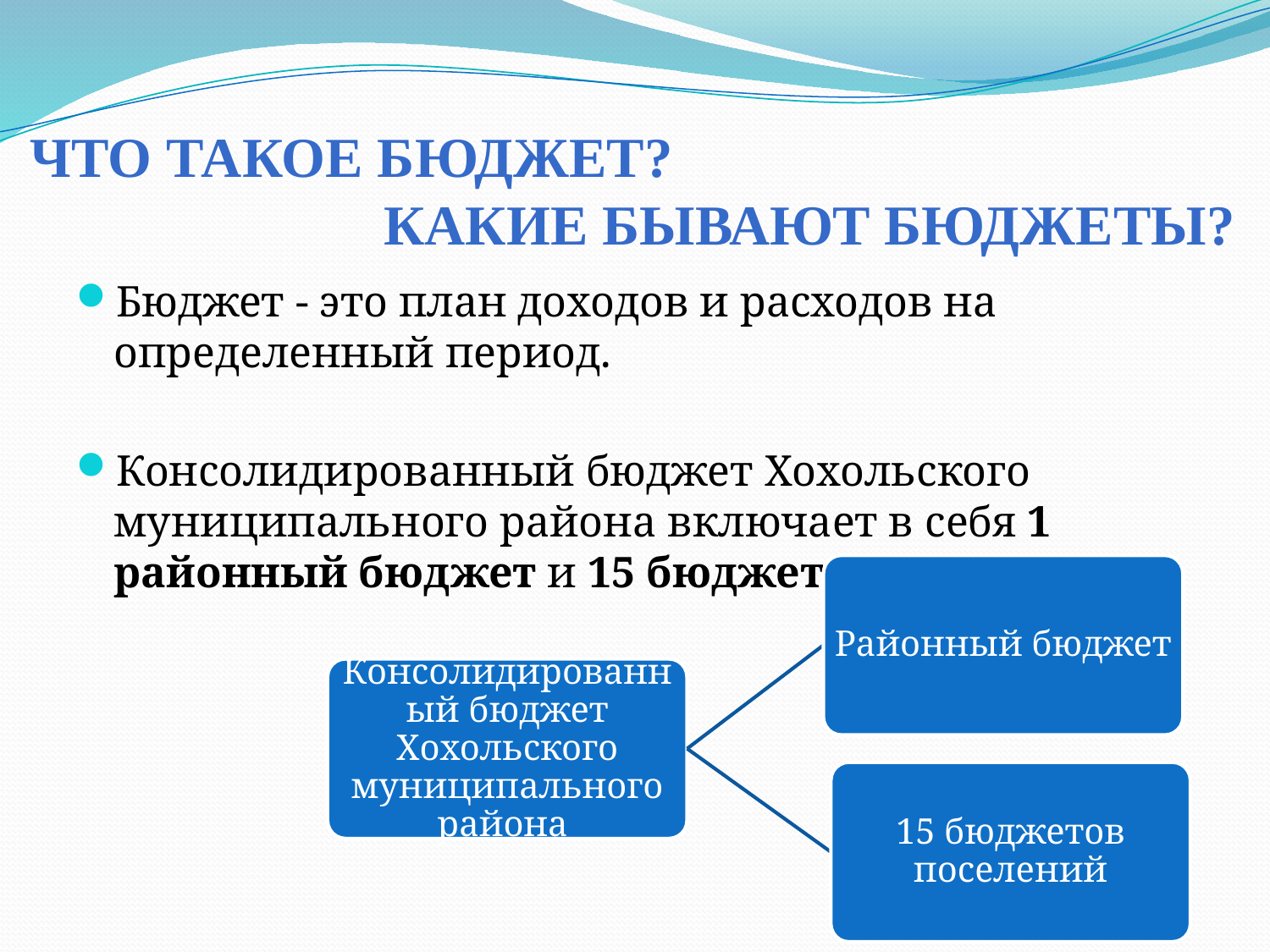

# ЧТО ТАКОЕ БЮДЖЕТ? КАКИЕ БЫВАЮТ БЮДЖЕТЫ?
Бюджет - это план доходов и расходов на определенный период.

Консолидированный бюджет Хохольского муниципального района включает в себя 1 районный бюджет и 15 бюджетов поселений

Консолидированный бюджет Хохольского муниципального района

Районный бюджет

15 бюджетов поселений